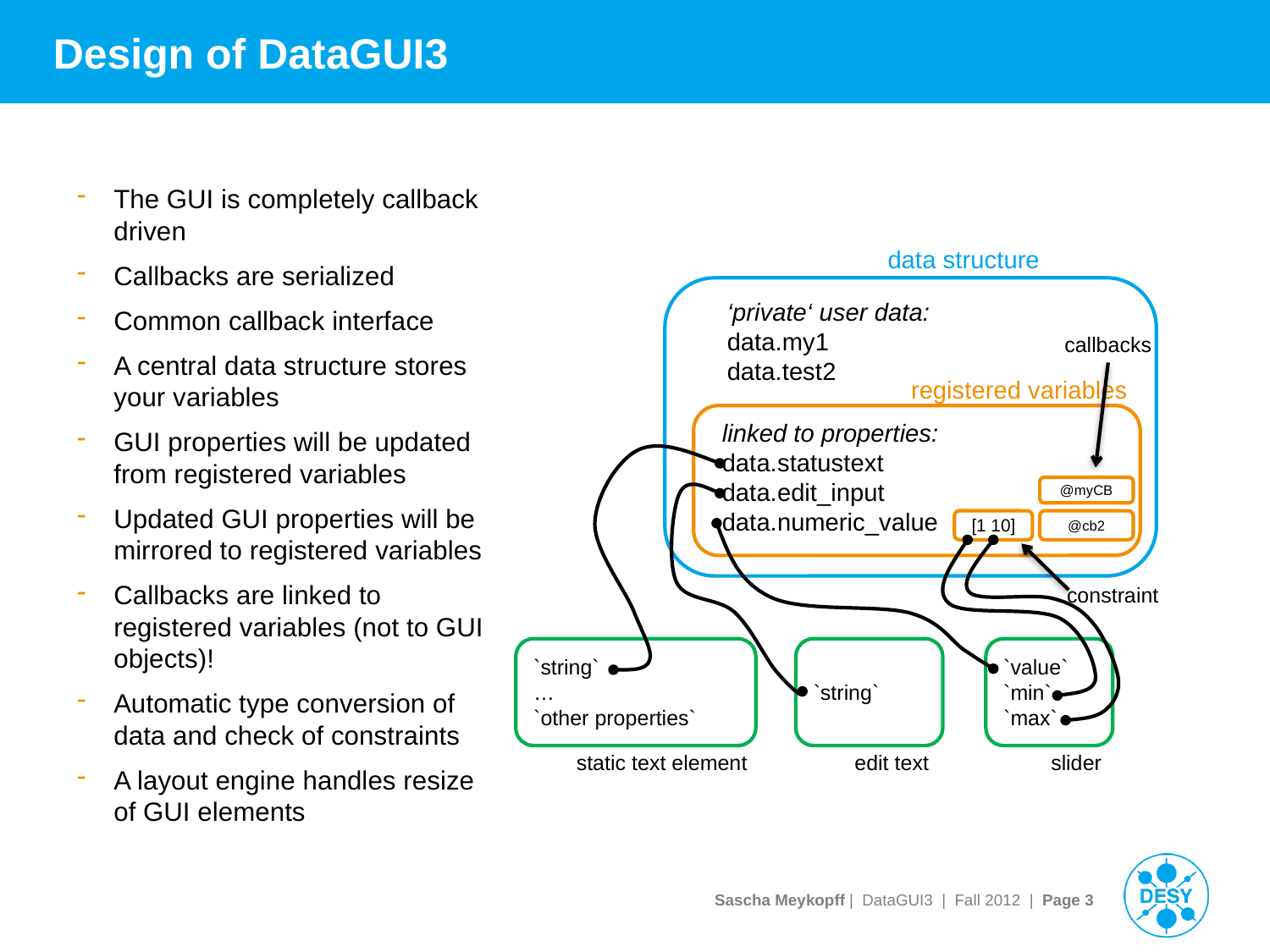

# Design of DataGUI3
The GUI is completely callback driven
Callbacks are serialized
Common callback interface
A central data structure stores your variables
GUI properties will be updated from registered variables
Updated GUI properties will be mirrored to registered variables
Callbacks are linked to registered variables (not to GUI objects)!
Automatic type conversion of data and check of constraints
A layout engine handles resize of GUI elements
data structure

‘private‘ user data:
data.my1
data.test2
callbacks
registered variables

linked to properties:
data.statustext
data.edit_input
data.numeric_value

@myCB

[1 10]
@cb2

constraint
`string`
…
`other properties`
`string`
`value`
`min`
`max`
static text element
edit text
slider